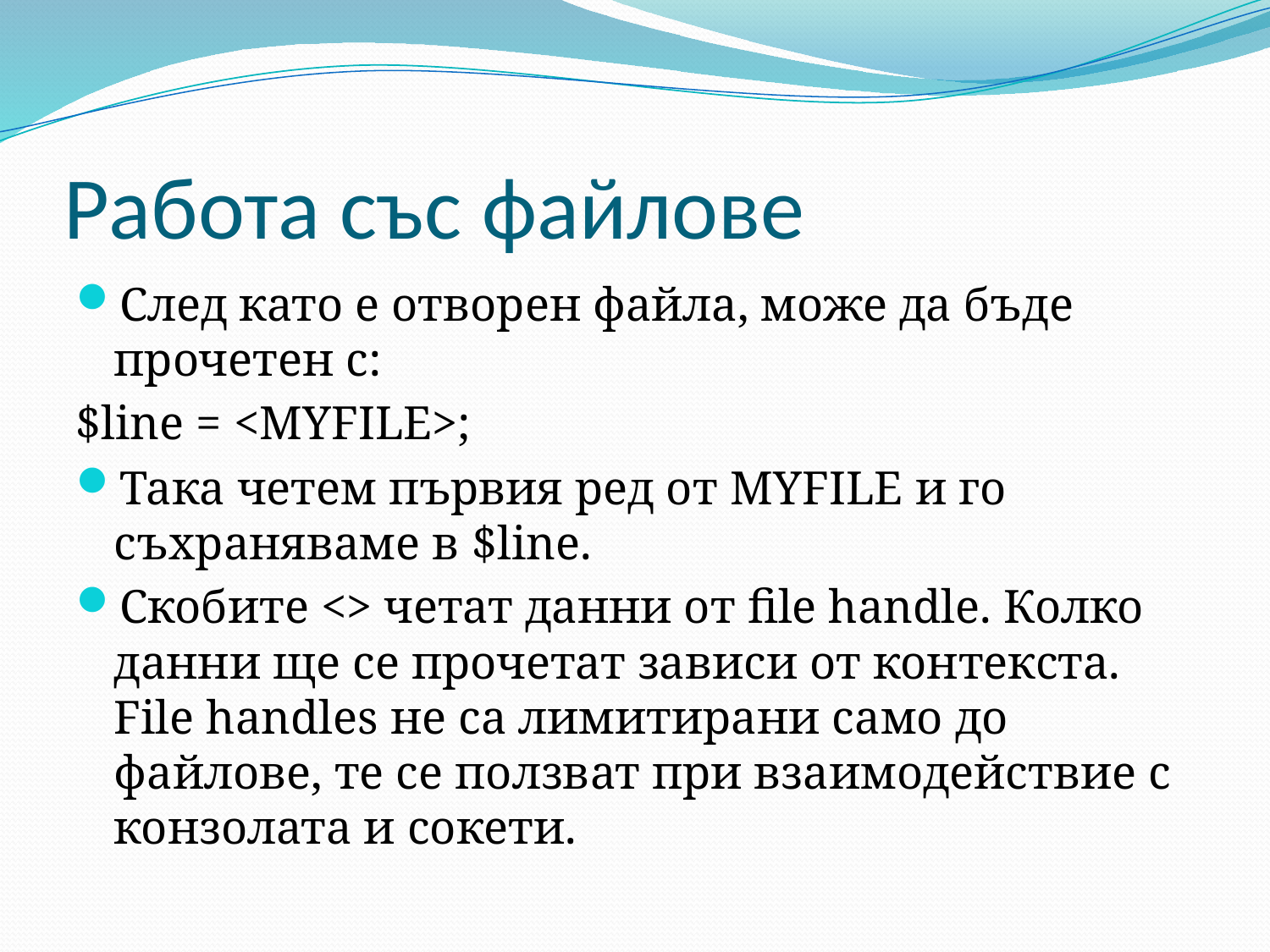

# Работа със файлове
След като е отворен файла, може да бъде прочетен с:
$line = <MYFILE>;
Така четем първия ред от MYFILE и го съхраняваме в $line.
Скобите <> четат данни от file handle. Колко данни ще се прочетат зависи от контекста. File handles не са лимитирани само до файлове, те се ползват при взаимодействие с конзолата и сокети.